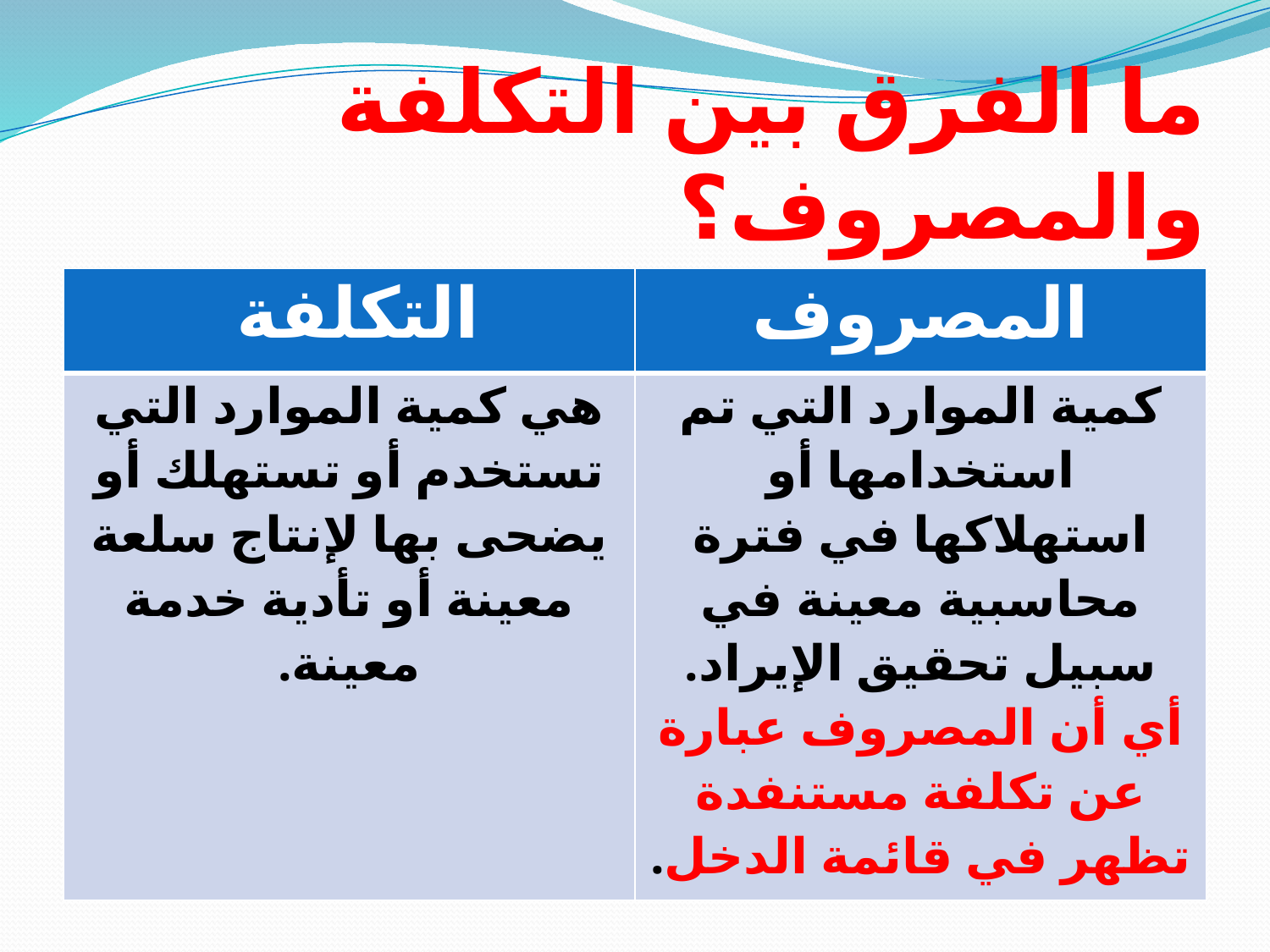

# ما الفرق بين التكلفة والمصروف؟
| التكلفة | المصروف |
| --- | --- |
| هي كمية الموارد التي تستخدم أو تستهلك أو يضحى بها لإنتاج سلعة معينة أو تأدية خدمة معينة. | كمية الموارد التي تم استخدامها أو استهلاكها في فترة محاسبية معينة في سبيل تحقيق الإيراد. أي أن المصروف عبارة عن تكلفة مستنفدة تظهر في قائمة الدخل. |